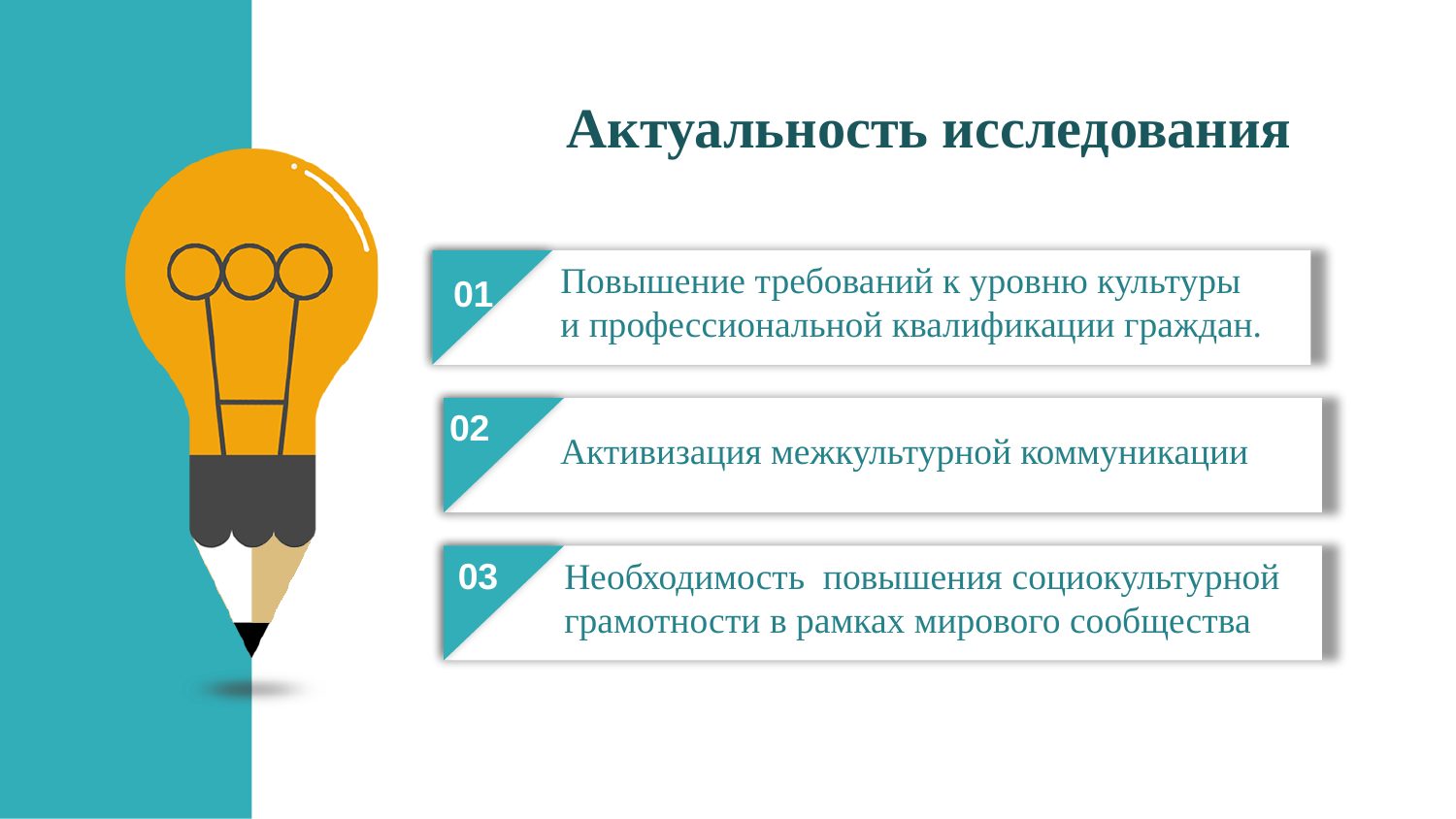

Актуальность исследования

Повышение требований к уровню культуры
и профессиональной квалификации граждан.
01
02
02

Активизация межкультурной коммуникации

03
Необходимость  повышения cоциокультурной
грамотности в рамках мирового сообщества